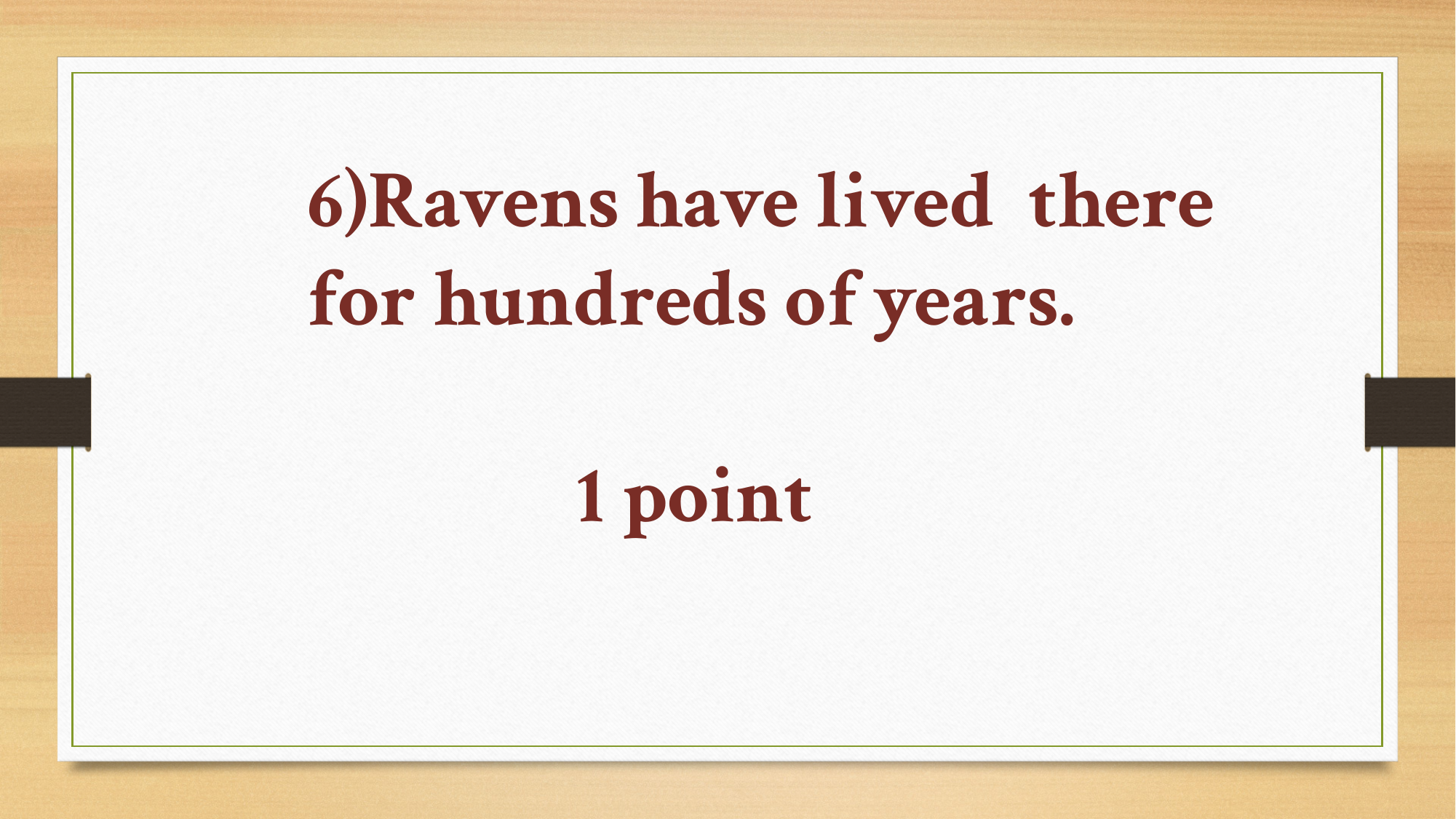

6)Ravens have lived  there
for hundreds of years.

                1 point